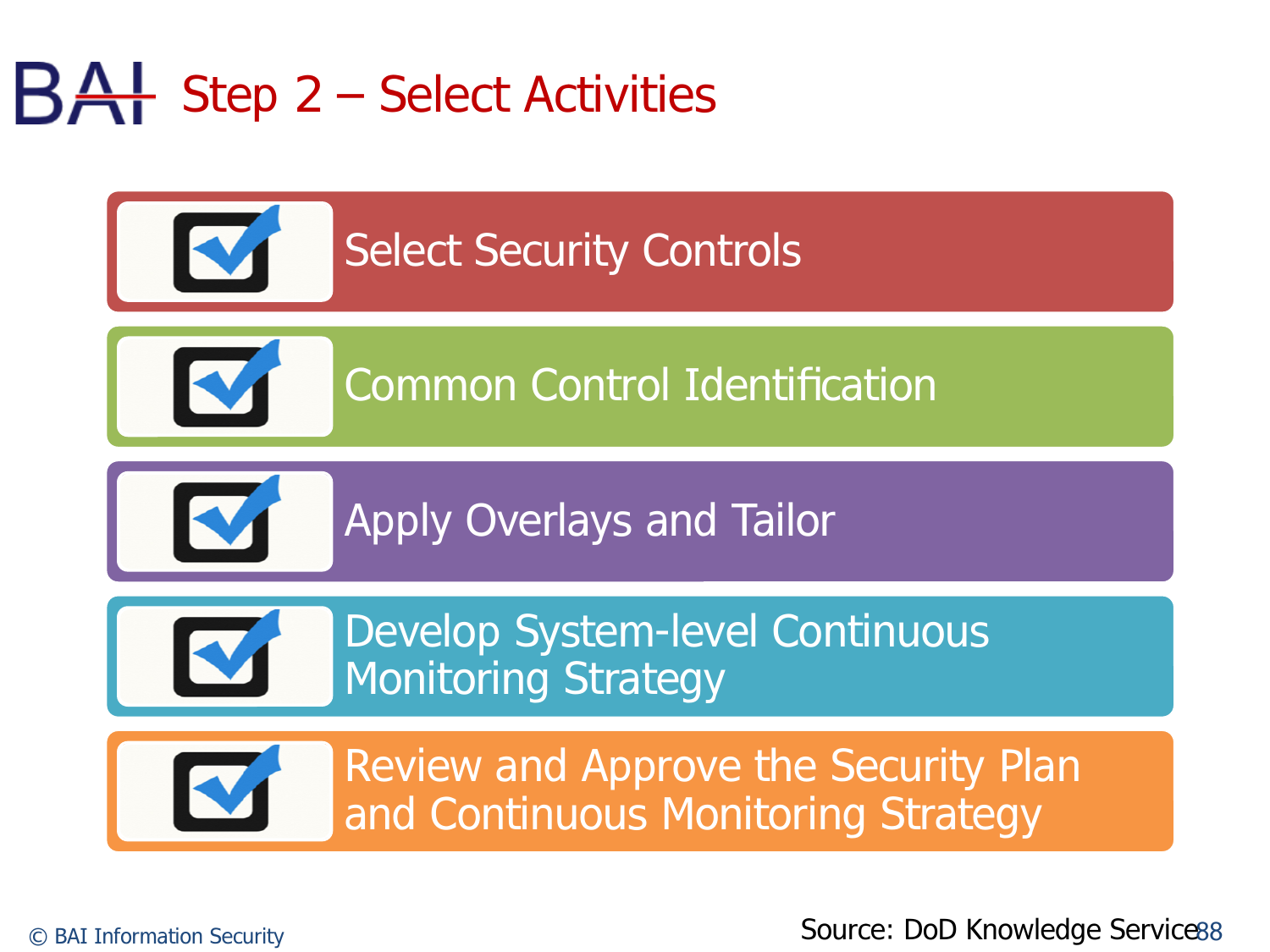

# Step 2 – Select Activities

Select Security Controls

Common Control Identification

Apply Overlays and Tailor

Develop System-level Continuous Monitoring Strategy

Review and Approve the Security Plan and Continuous Monitoring Strategy

Source: DoD Knowledge Service